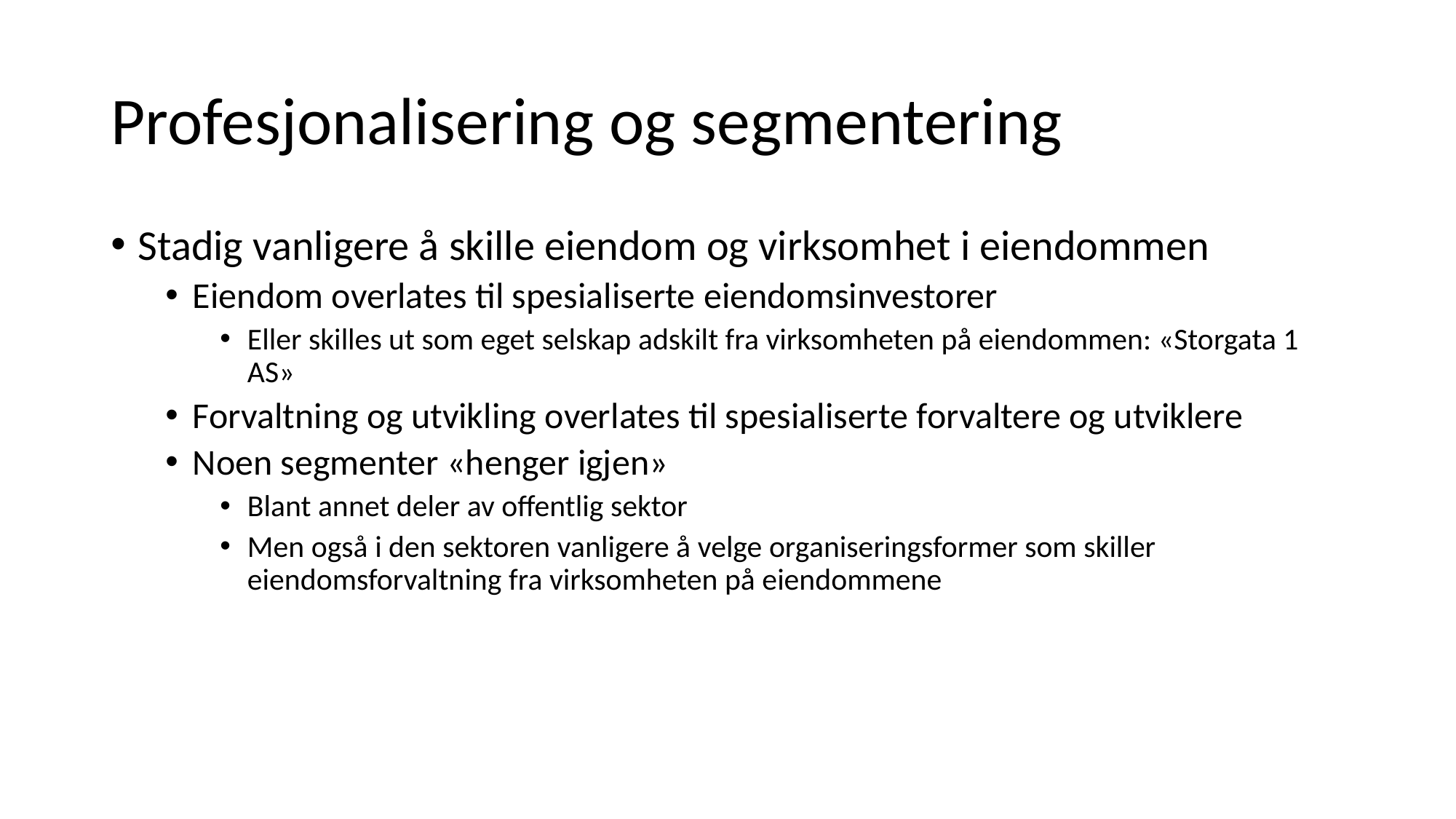

# Profesjonalisering og segmentering
Stadig vanligere å skille eiendom og virksomhet i eiendommen
Eiendom overlates til spesialiserte eiendomsinvestorer
Eller skilles ut som eget selskap adskilt fra virksomheten på eiendommen: «Storgata 1 AS»
Forvaltning og utvikling overlates til spesialiserte forvaltere og utviklere
Noen segmenter «henger igjen»
Blant annet deler av offentlig sektor
Men også i den sektoren vanligere å velge organiseringsformer som skiller eiendomsforvaltning fra virksomheten på eiendommene